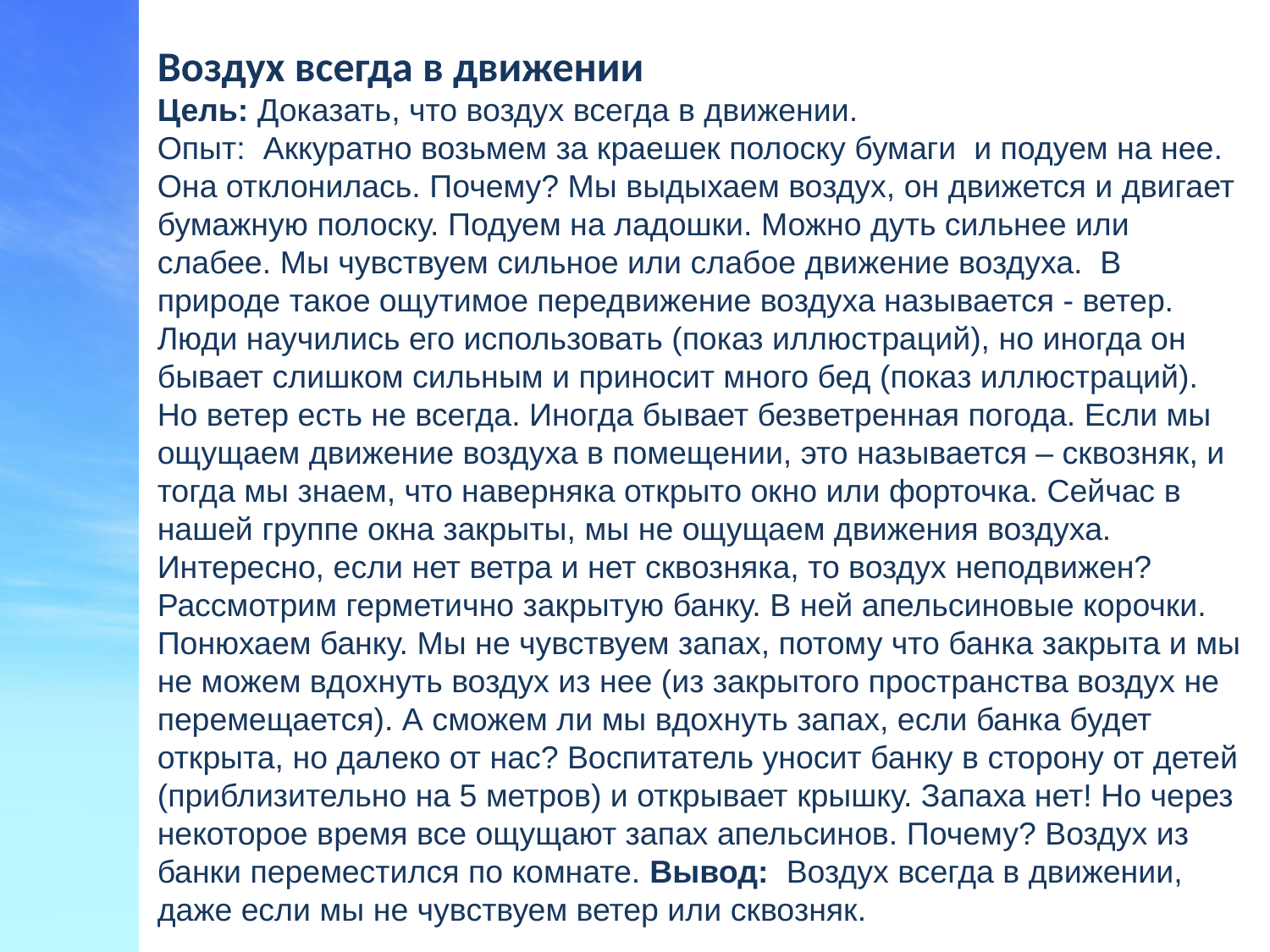

Воздух всегда в движении
Цель: Доказать, что воздух всегда в движении.
Опыт:  Аккуратно возьмем за краешек полоску бумаги  и подуем на нее. Она отклонилась. Почему? Мы выдыхаем воздух, он движется и двигает бумажную полоску. Подуем на ладошки. Можно дуть сильнее или слабее. Мы чувствуем сильное или слабое движение воздуха.  В природе такое ощутимое передвижение воздуха называется - ветер. Люди научились его использовать (показ иллюстраций), но иногда он бывает слишком сильным и приносит много бед (показ иллюстраций). Но ветер есть не всегда. Иногда бывает безветренная погода. Если мы ощущаем движение воздуха в помещении, это называется – сквозняк, и тогда мы знаем, что наверняка открыто окно или форточка. Сейчас в нашей группе окна закрыты, мы не ощущаем движения воздуха. Интересно, если нет ветра и нет сквозняка, то воздух неподвижен? Рассмотрим герметично закрытую банку. В ней апельсиновые корочки. Понюхаем банку. Мы не чувствуем запах, потому что банка закрыта и мы не можем вдохнуть воздух из нее (из закрытого пространства воздух не перемещается). А сможем ли мы вдохнуть запах, если банка будет открыта, но далеко от нас? Воспитатель уносит банку в сторону от детей (приблизительно на 5 метров) и открывает крышку. Запаха нет! Но через некоторое время все ощущают запах апельсинов. Почему? Воздух из банки переместился по комнате. Вывод:  Воздух всегда в движении, даже если мы не чувствуем ветер или сквозняк.